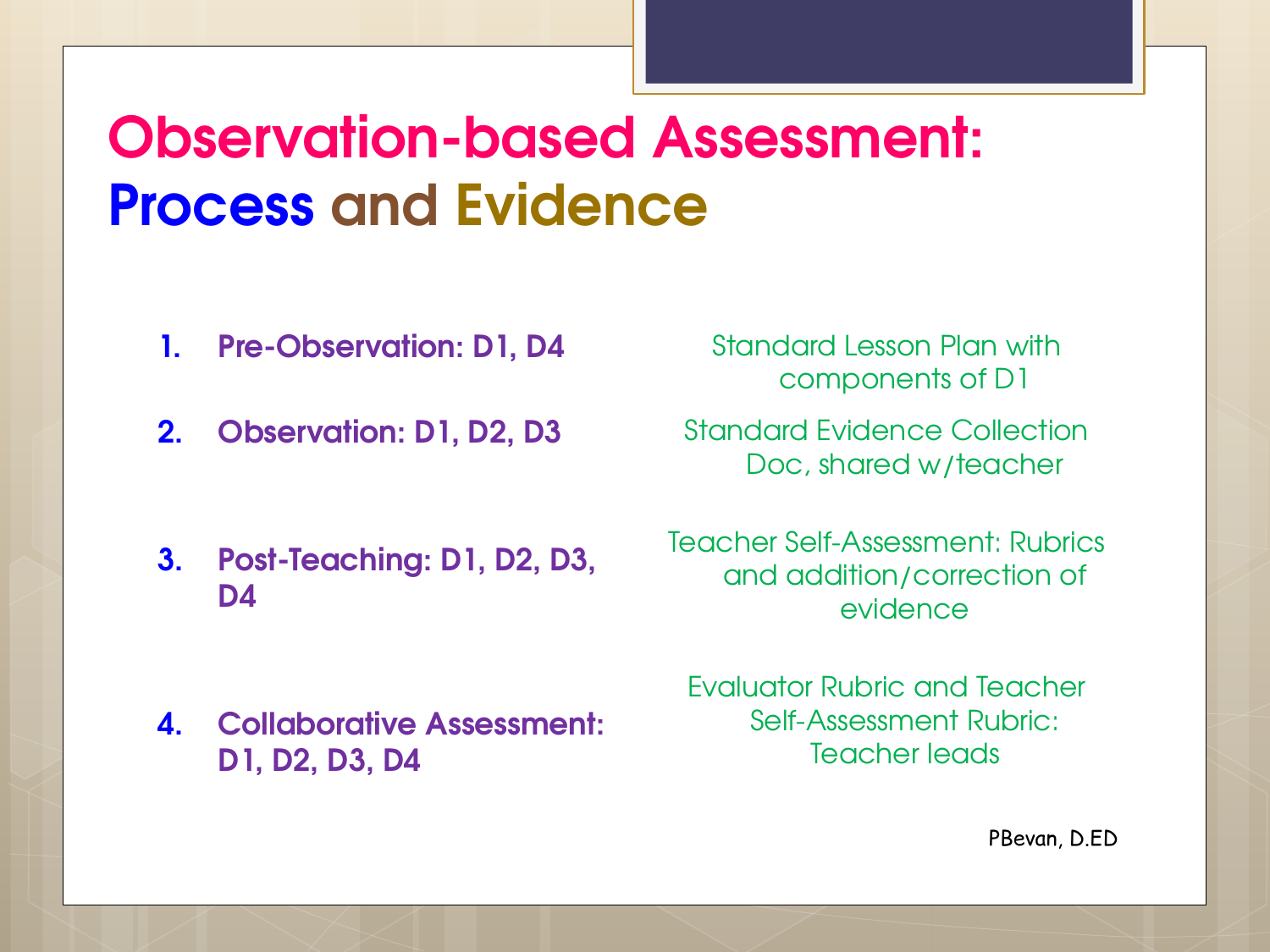

# Observation-based Assessment: Process and Evidence
Standard Lesson Plan with components of D1

Standard Evidence Collection Doc, shared w/teacher

Teacher Self-Assessment: Rubrics and addition/correction of evidence

Evaluator Rubric and Teacher Self-Assessment Rubric: Teacher leads
1.	Pre-Observation: D1, D4

2.	Observation: D1, D2, D3

3.	Post-Teaching: D1, D2, D3, D4

4.	Collaborative Assessment: D1, D2, D3, D4
PBevan, D.ED